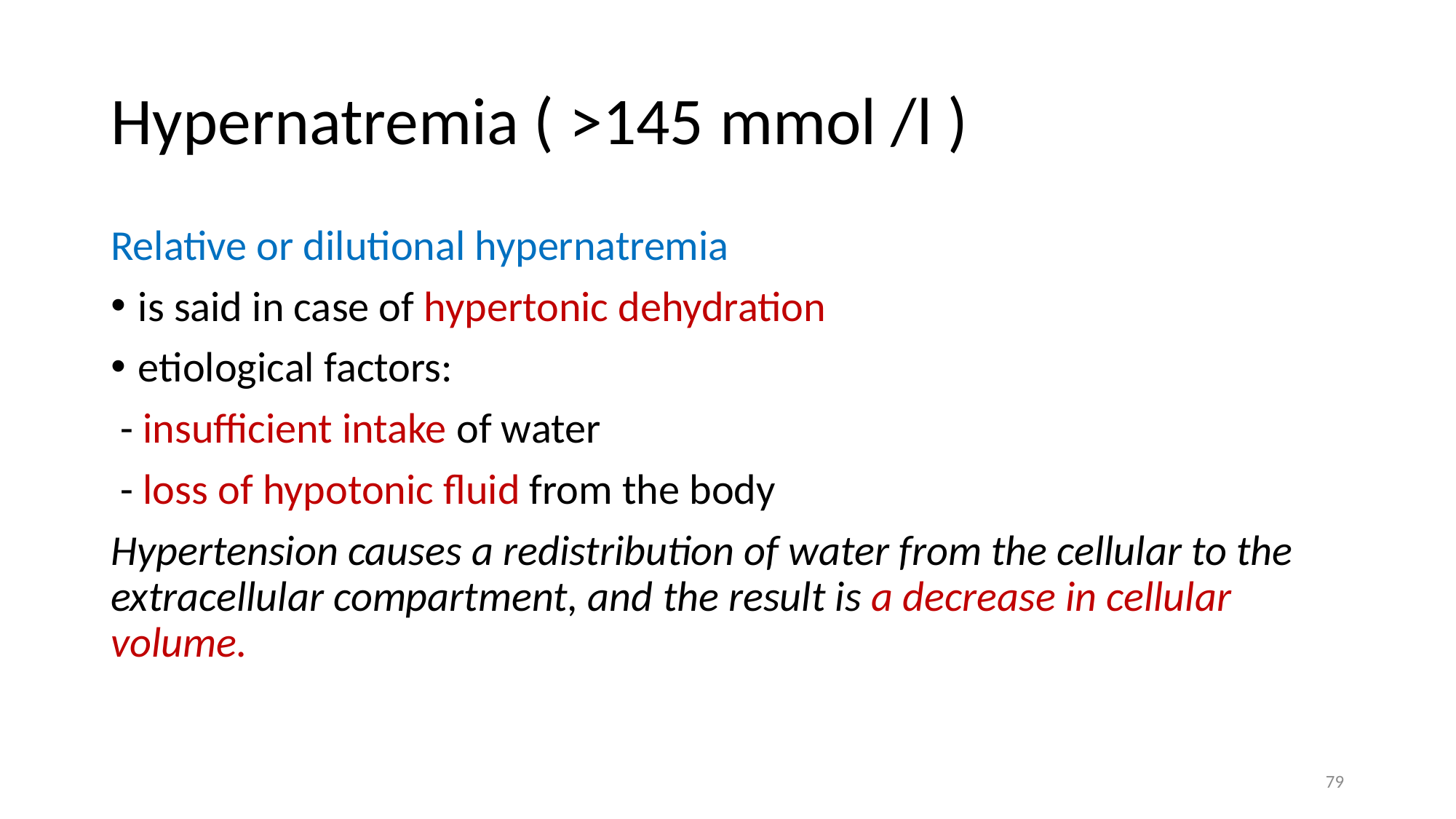

# Hypernatremia ( >145 mmol /l )
Relative or dilutional hypernatremia
is said in case of hypertonic dehydration
etiological factors:
 - insufficient intake of water
 - loss of hypotonic fluid from the body
Hypertension causes a redistribution of water from the cellular to the extracellular compartment, and the result is a decrease in cellular volume.
79